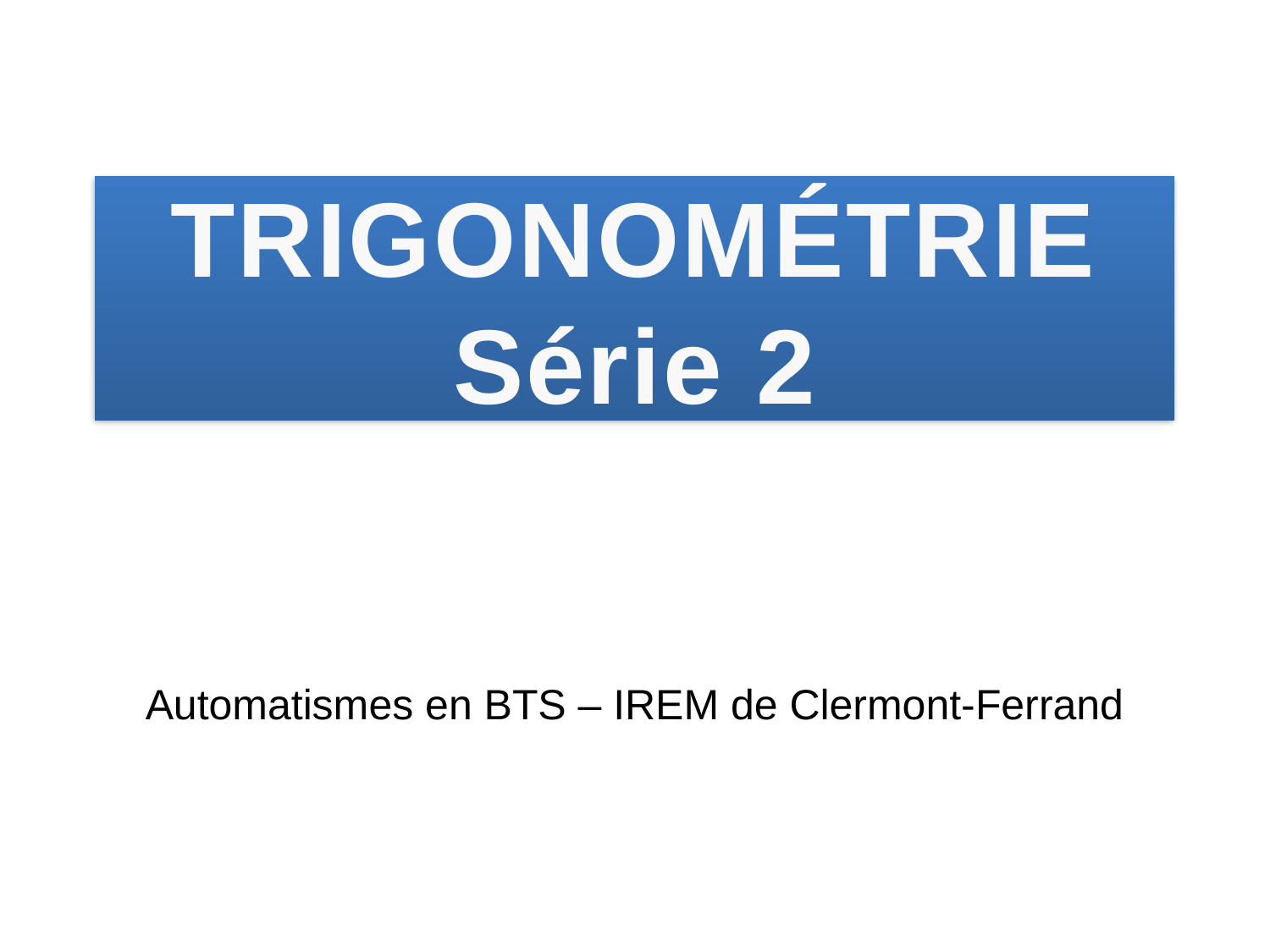

# TRIGONOMÉTRIE Série 2
Automatismes en BTS – IREM de Clermont-Ferrand